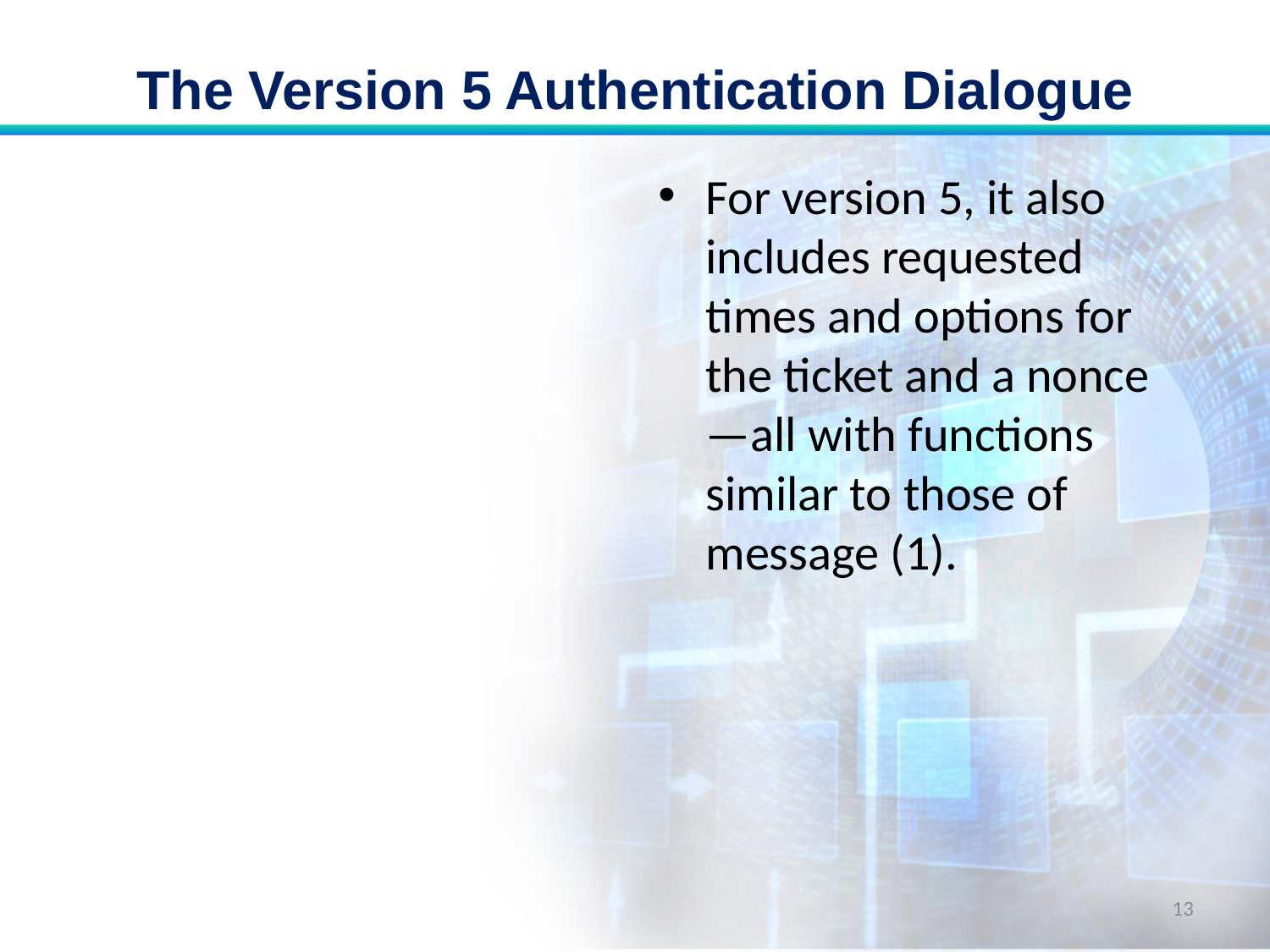

# The Version 5 Authentication Dialogue
For version 5, it also includes requested times and options for the ticket and a nonce—all with functions similar to those of message (1).
13